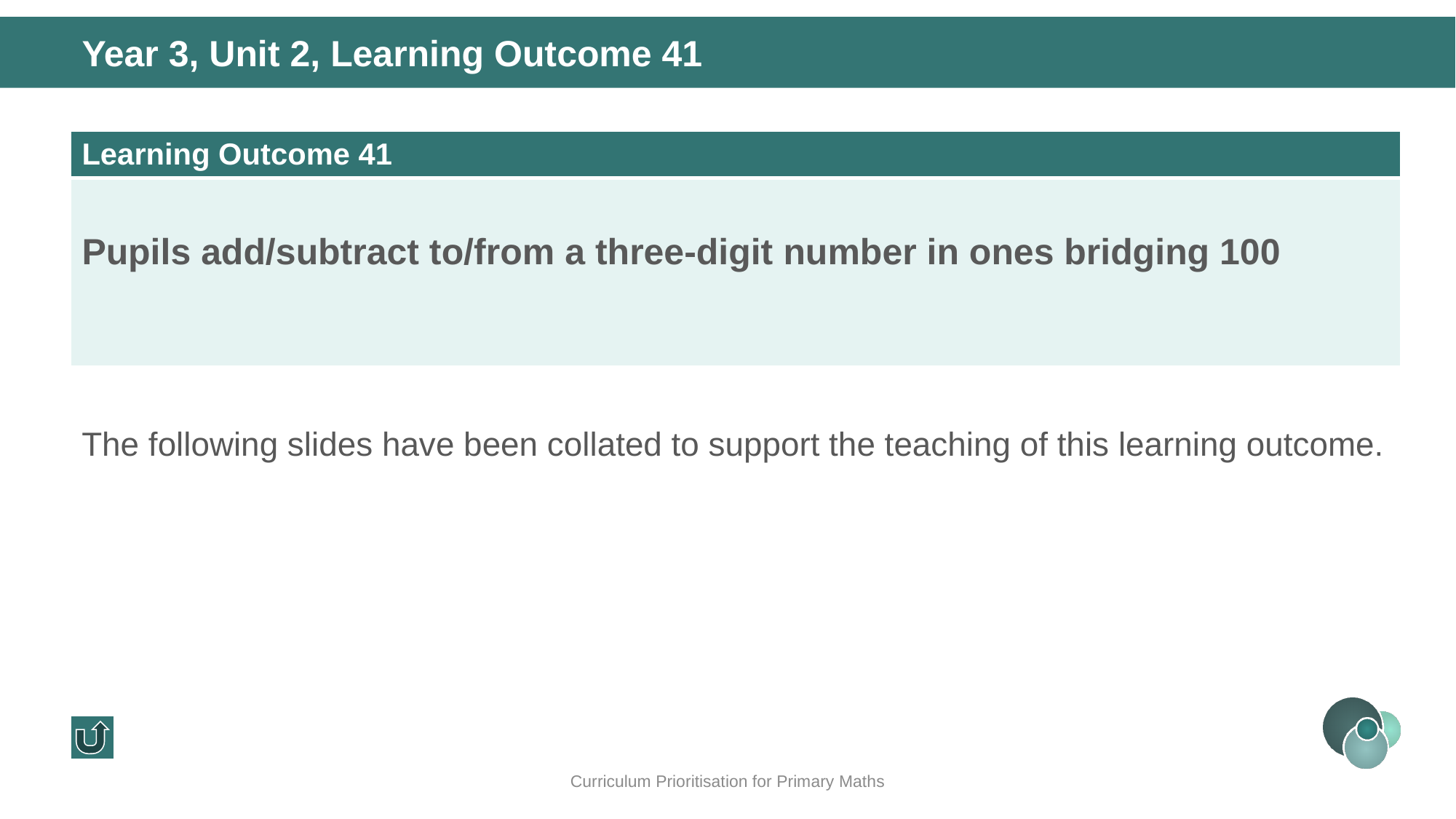

Year 3, Unit 2, Learning Outcome 41
| Learning Outcome 41 |
| --- |
| Pupils add/subtract to/from a three-digit number in ones bridging 100 |
The following slides have been collated to support the teaching of this learning outcome.

Curriculum Prioritisation for Primary Maths